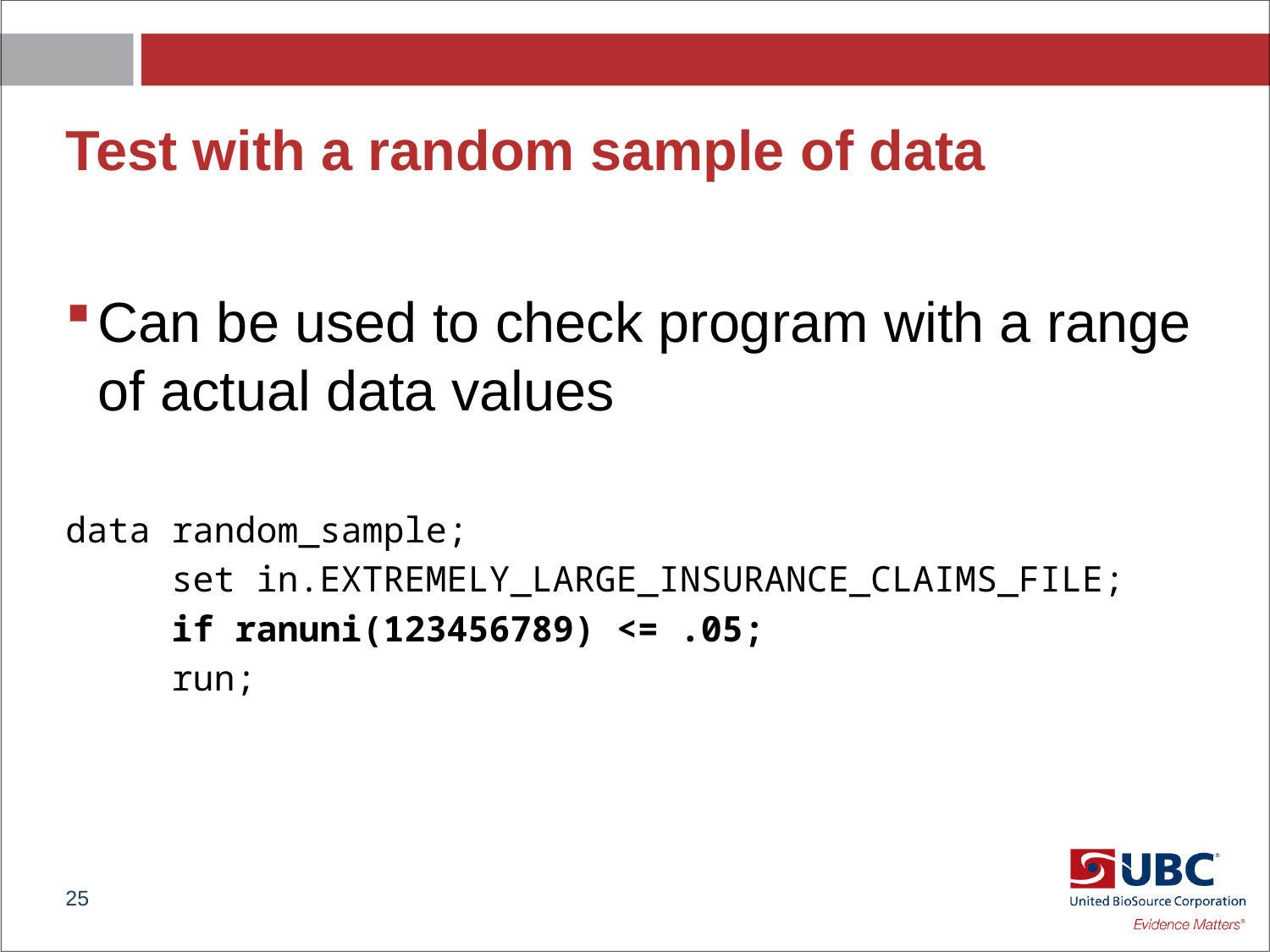

# Test with a random sample of data

Can be used to check program with a range of actual data values

data random_sample;
     set in.EXTREMELY_LARGE_INSURANCE_CLAIMS_FILE;
     if ranuni(123456789) <= .05;
     run;
25